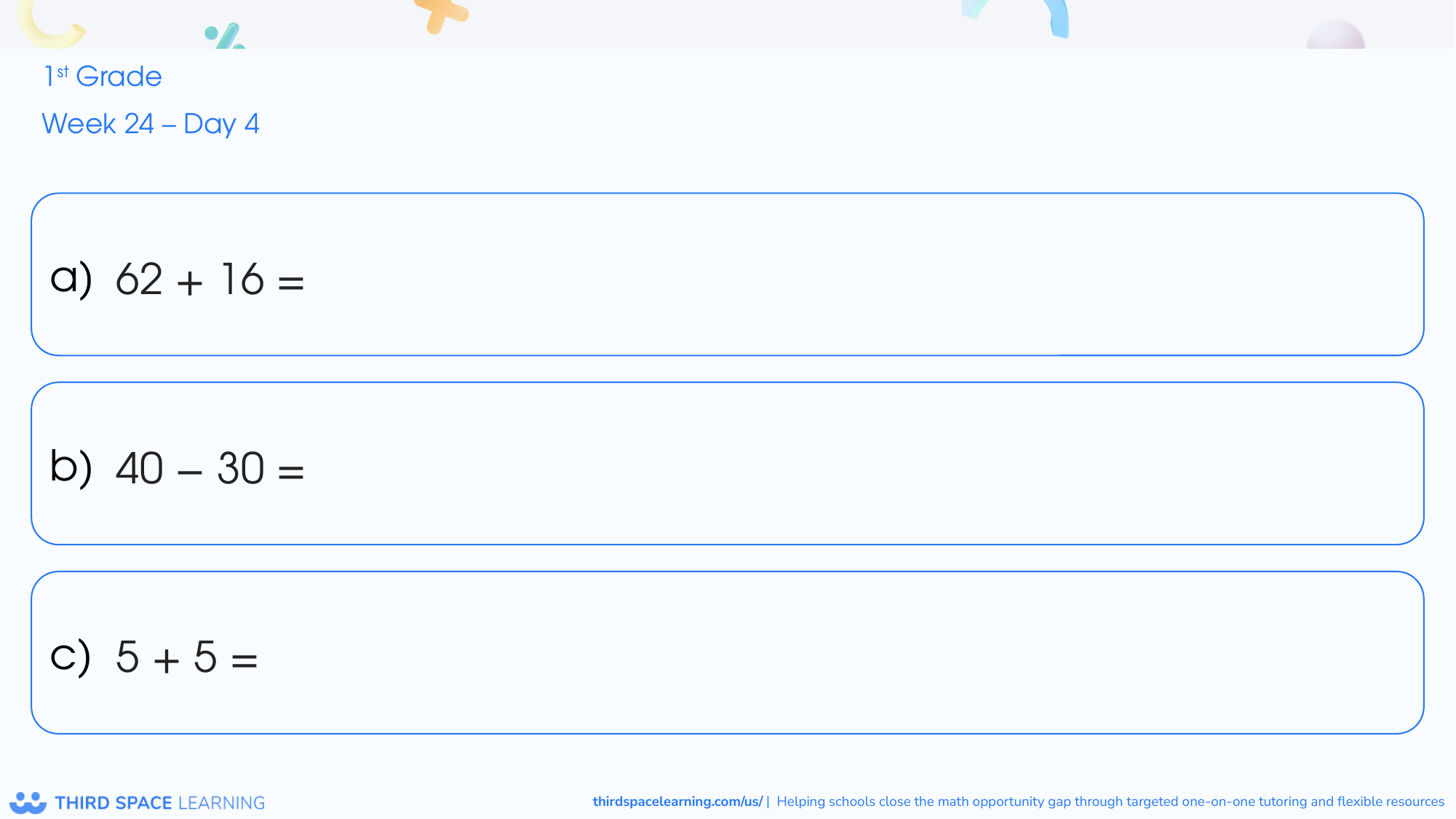

1st Grade
Week 24 – Day 4
62 + 16 =
40 − 30 =
5 + 5 =